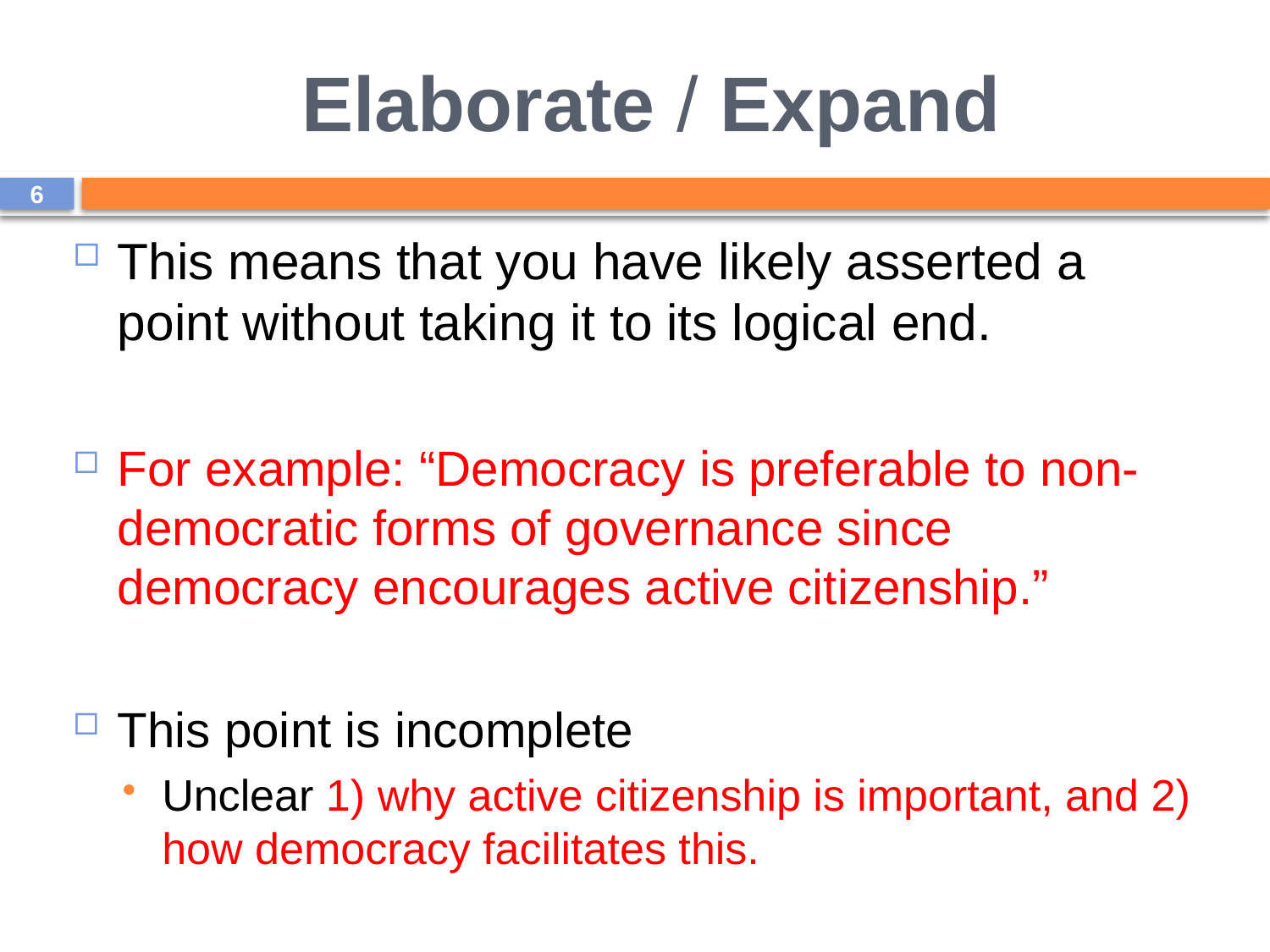

# Elaborate / Expand
6
This means that you have likely asserted a point without taking it to its logical end.

For example: “Democracy is preferable to non-democratic forms of governance since democracy encourages active citizenship.”

This point is incomplete
Unclear 1) why active citizenship is important, and 2) how democracy facilitates this.